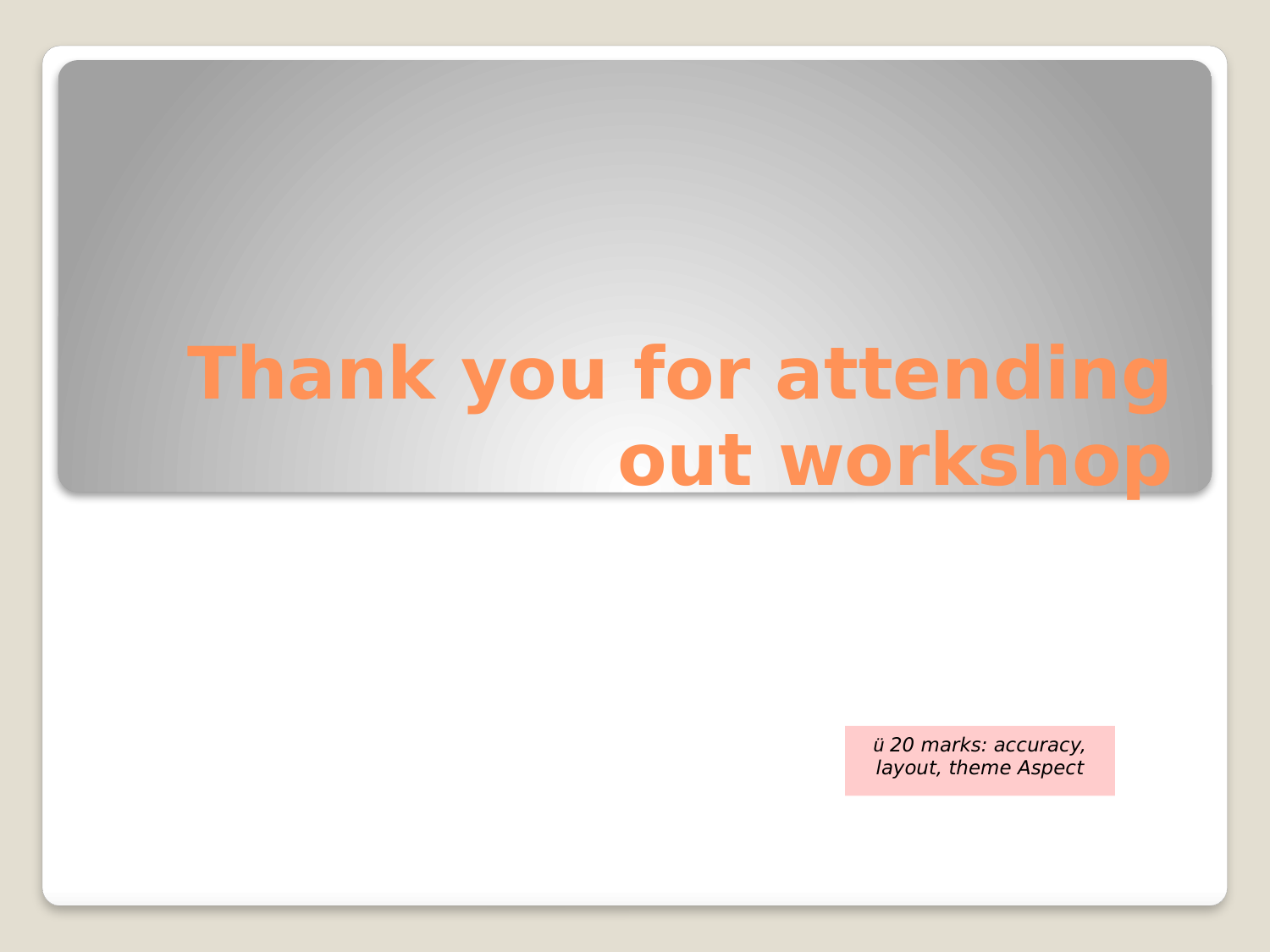

# Thank you for attending out workshop
ü 20 marks: accuracy, layout, theme Aspect